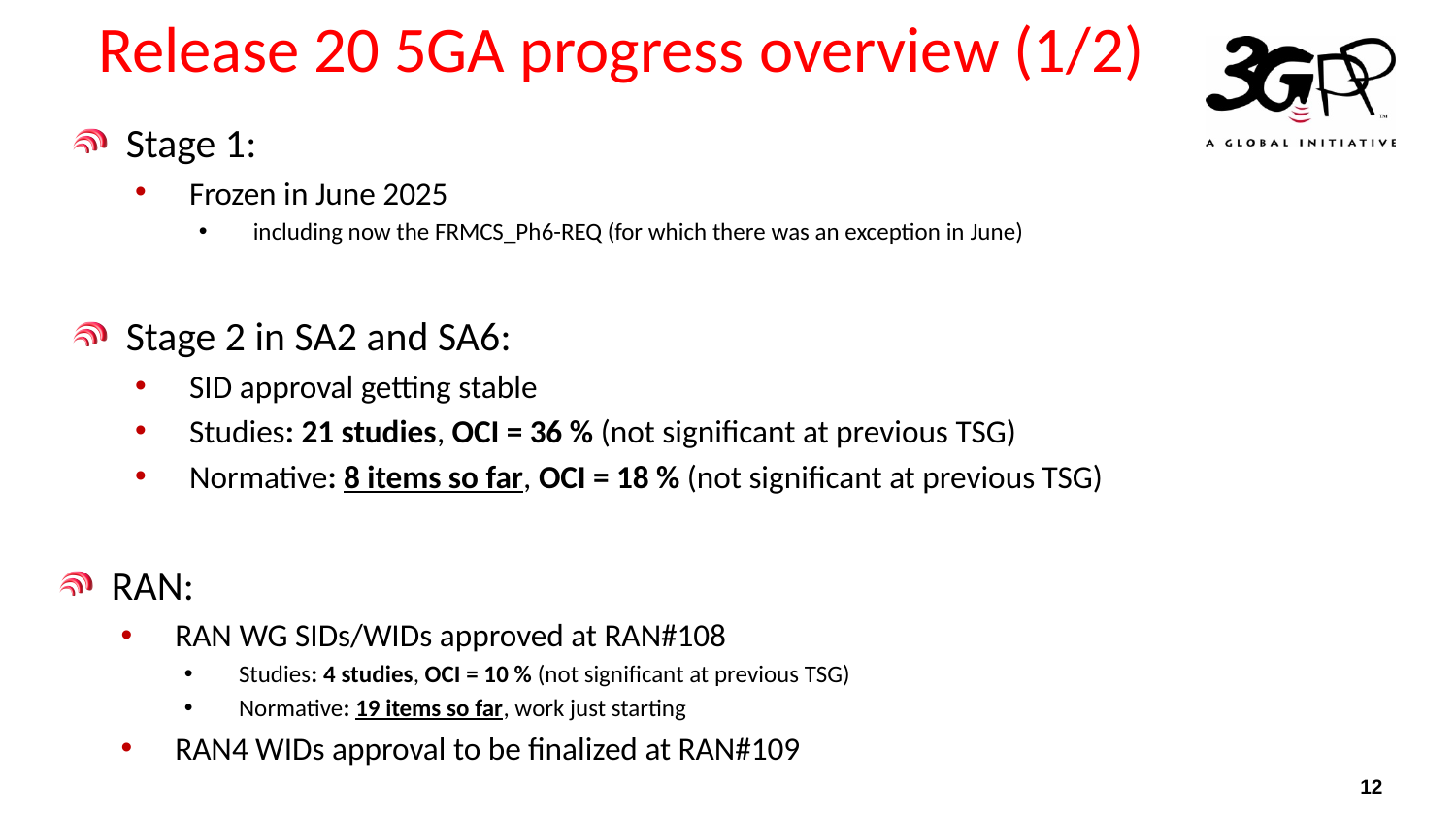

# Release 20 5GA progress overview (1/2)
Stage 1:
Frozen in June 2025
including now the FRMCS_Ph6-REQ (for which there was an exception in June)

Stage 2 in SA2 and SA6:
SID approval getting stable
Studies: 21 studies, OCI = 36 % (not significant at previous TSG)
Normative: 8 items so far, OCI = 18 % (not significant at previous TSG)

RAN:
RAN WG SIDs/WIDs approved at RAN#108
Studies: 4 studies, OCI = 10 % (not significant at previous TSG)
Normative: 19 items so far, work just starting
RAN4 WIDs approval to be finalized at RAN#109